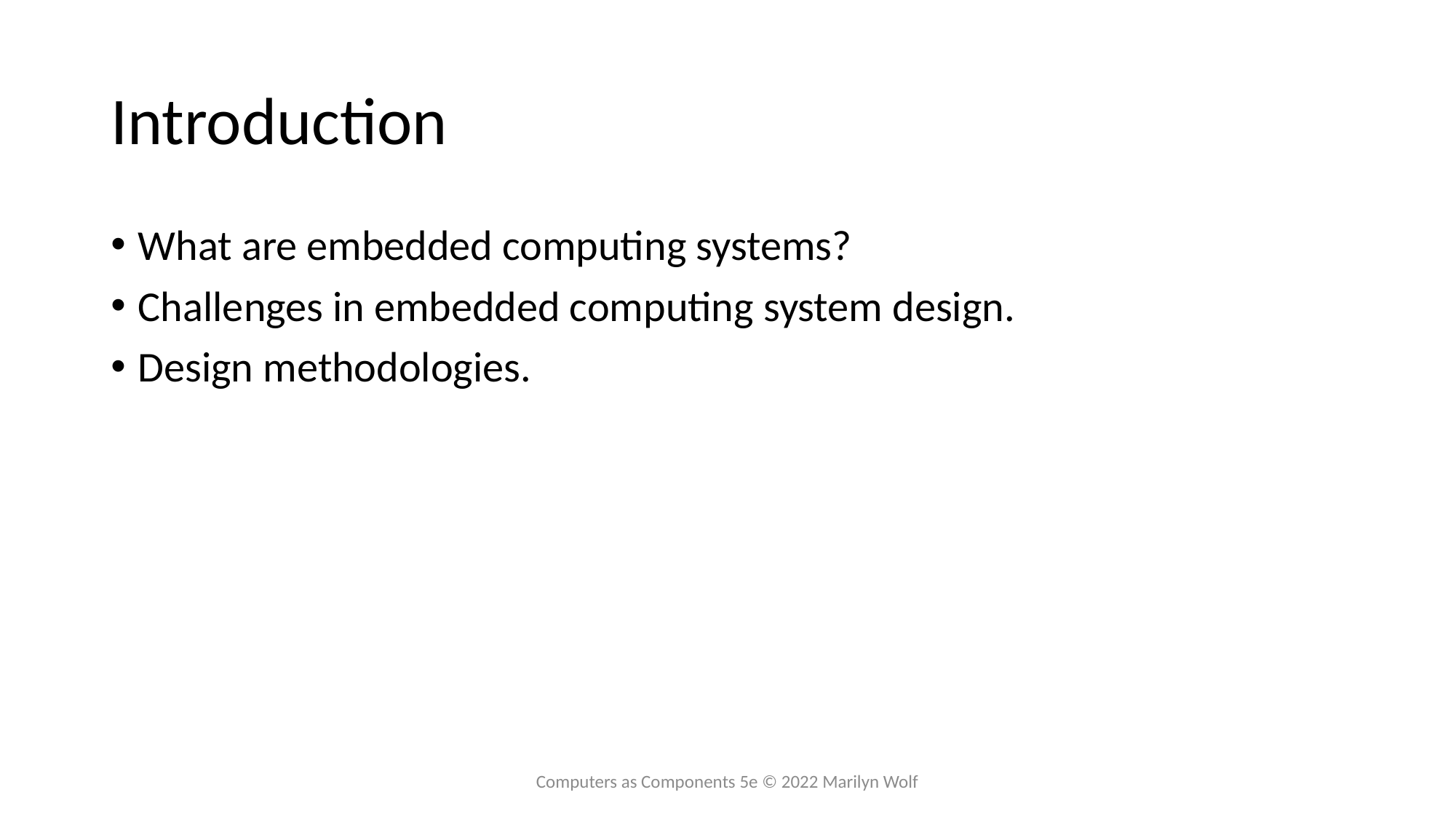

# Introduction
What are embedded computing systems?
Challenges in embedded computing system design.
Design methodologies.
Computers as Components 5e © 2022 Marilyn Wolf